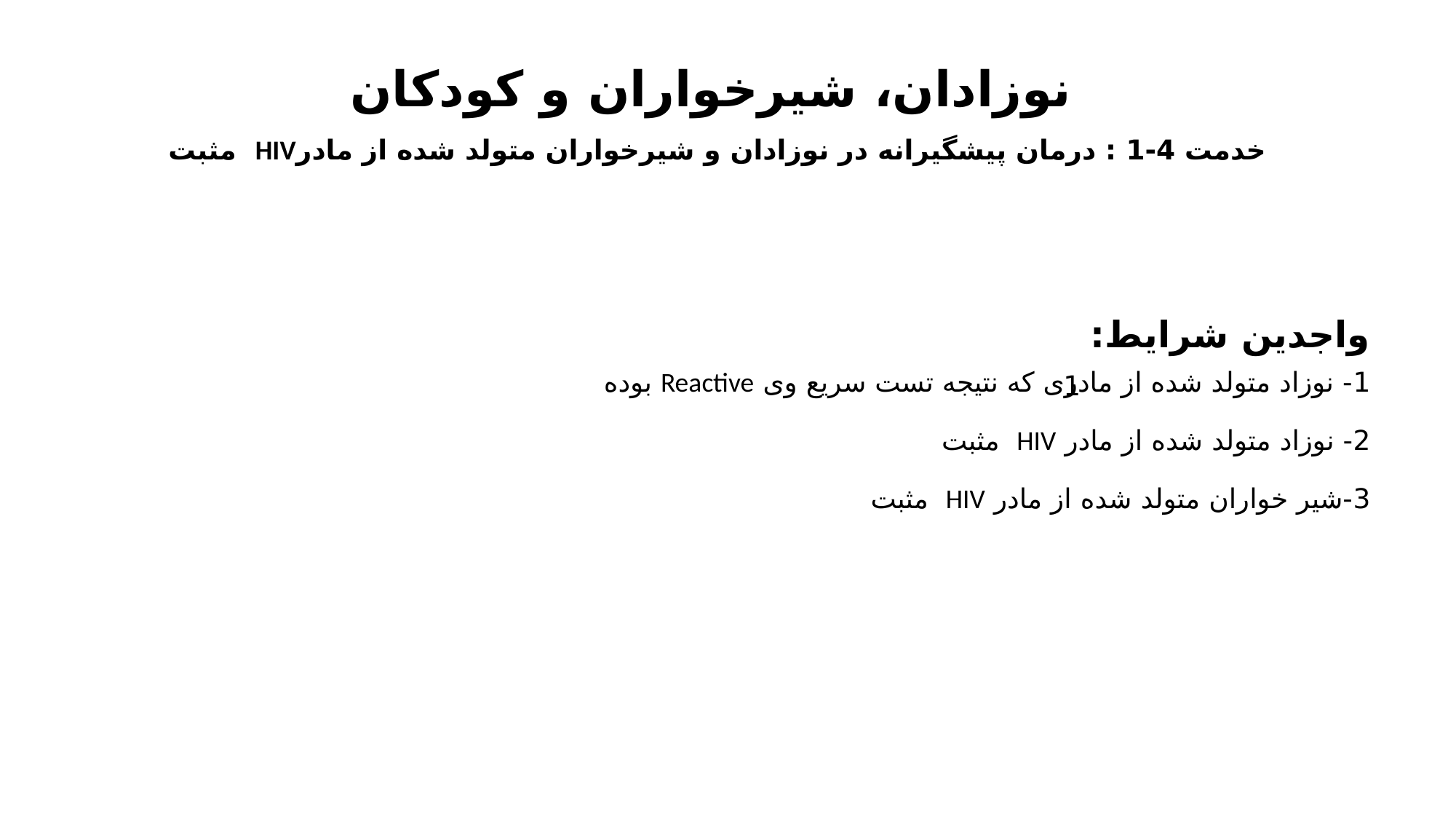

# نوزادان، شیرخواران و کودکان خدمت 4-1 : درمان پیشگیرانه در نوزادان و شیرخواران متولد شده از مادرHIV  مثبت

واجدین شرایط:
1- نوزاد متولد شده از مادری که نتیجه تست سریع وی Reactive بوده
2- نوزاد متولد شده از مادر HIV  مثبت
3-شیر خواران متولد شده از مادر HIV  مثبت

1